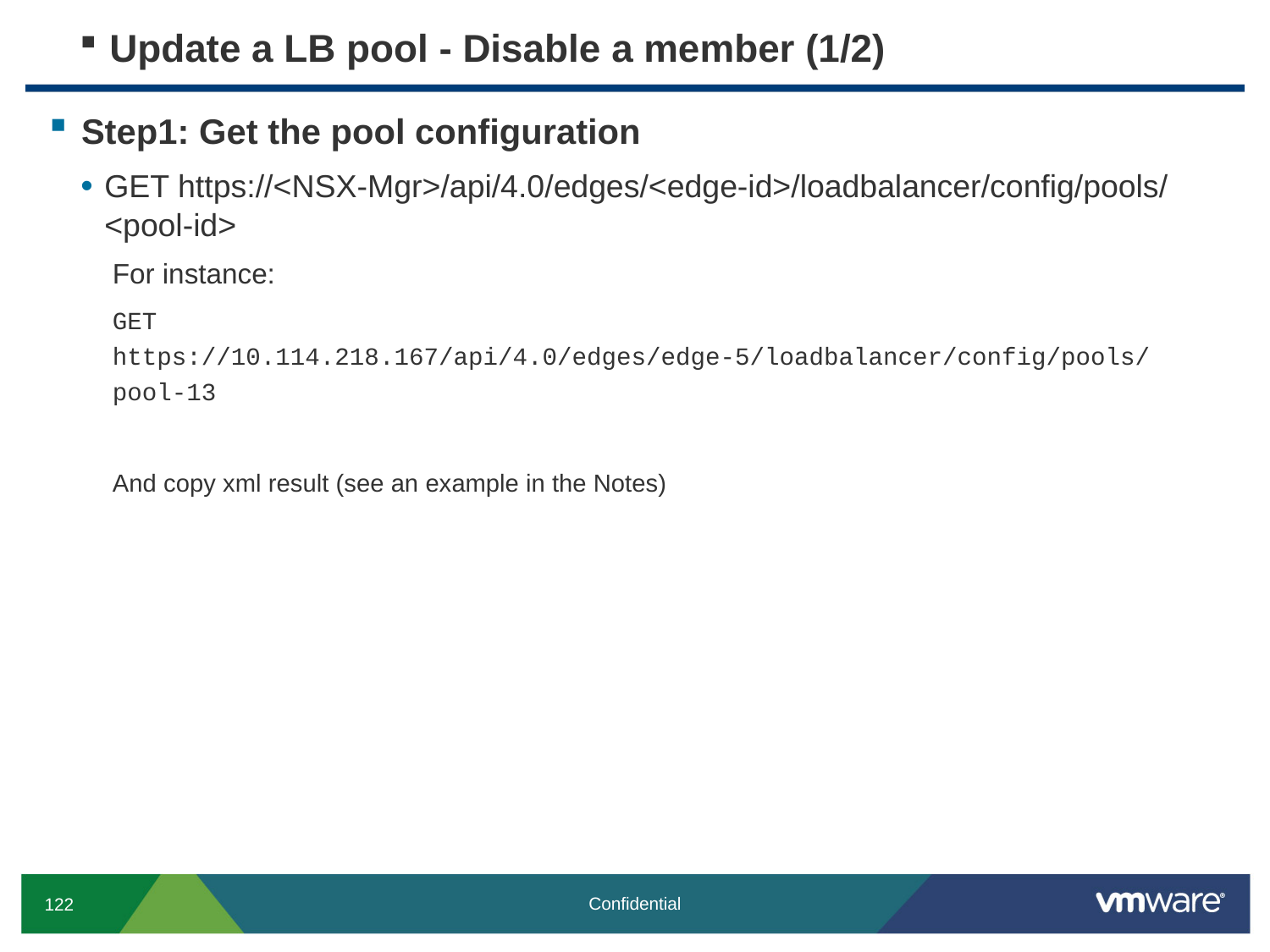

# Update a LB pool - Disable a member (1/2)
Step1: Get the pool configuration
GET https://<NSX-Mgr>/api/4.0/edges/<edge-id>/loadbalancer/config/pools/<pool-id>
For instance:
GET https://10.114.218.167/api/4.0/edges/edge-5/loadbalancer/config/pools/pool-13

And copy xml result (see an example in the Notes)